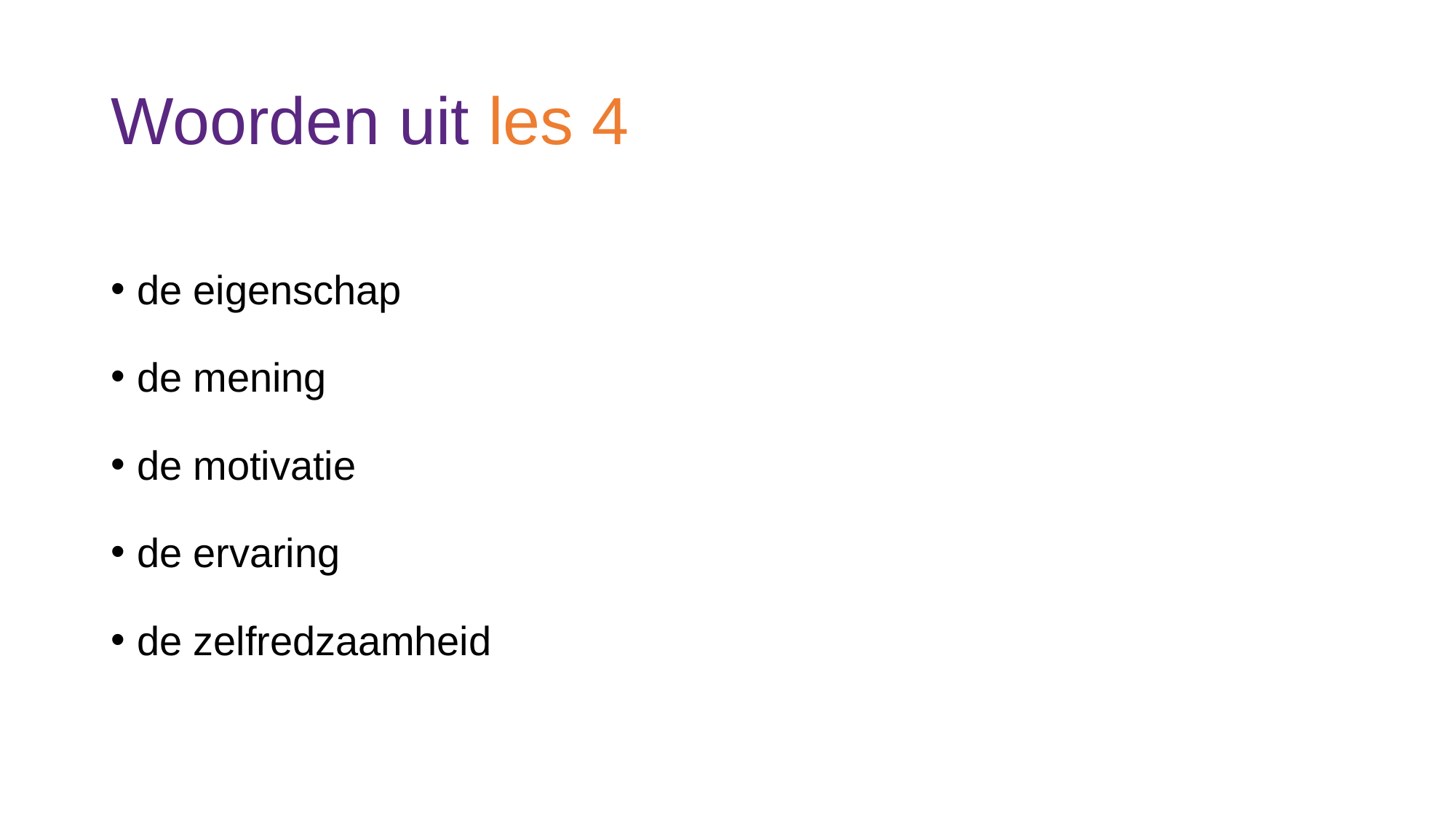

# Woorden uit les 4
de eigenschap
de mening
de motivatie
de ervaring
de zelfredzaamheid